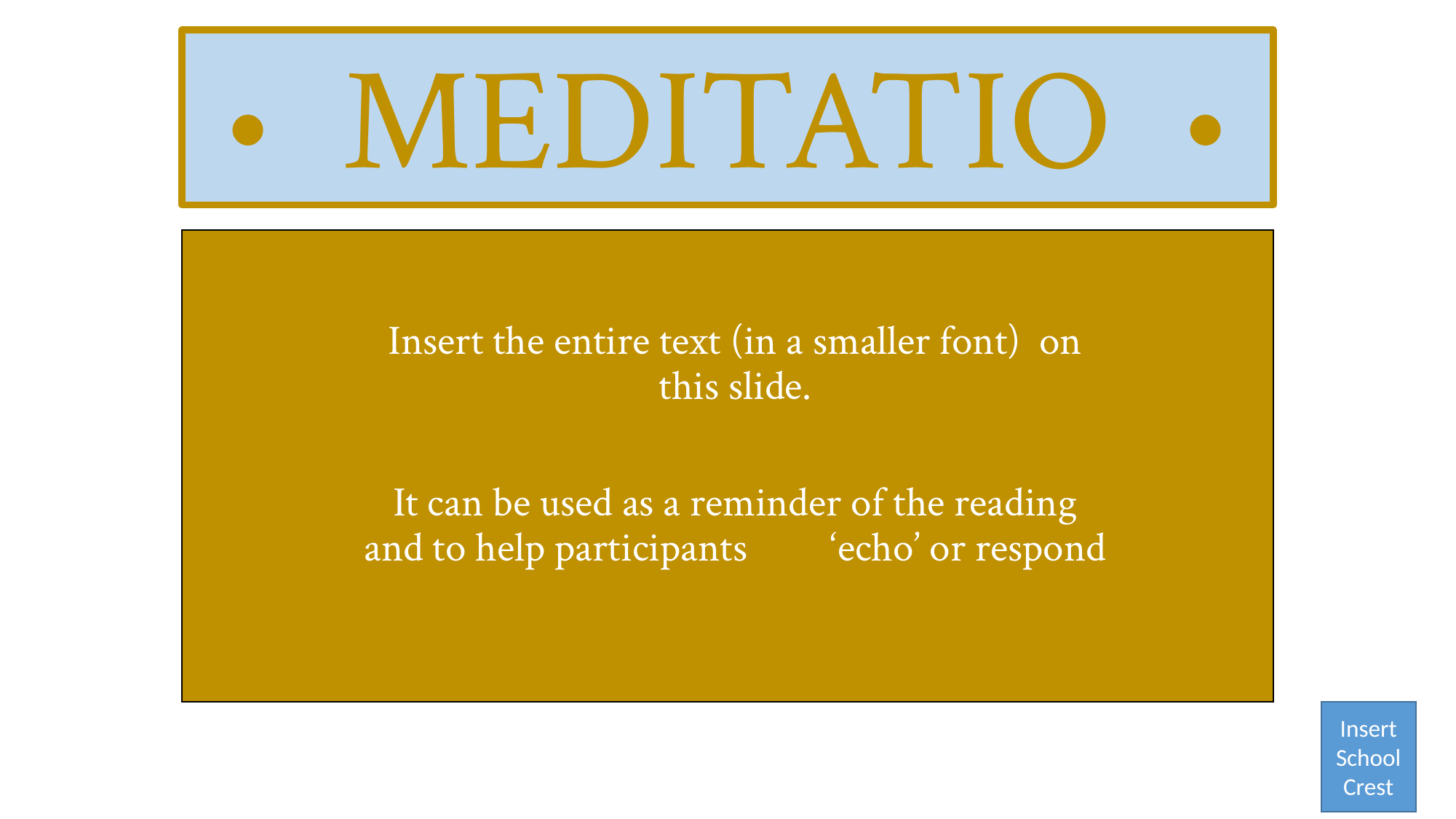

•  MEDITATIO  •

Insert the entire text (in a smaller font)  on this slide.

It can be used as a reminder of the reading and to help participants         ‘echo’ or respond
Insert School Crest